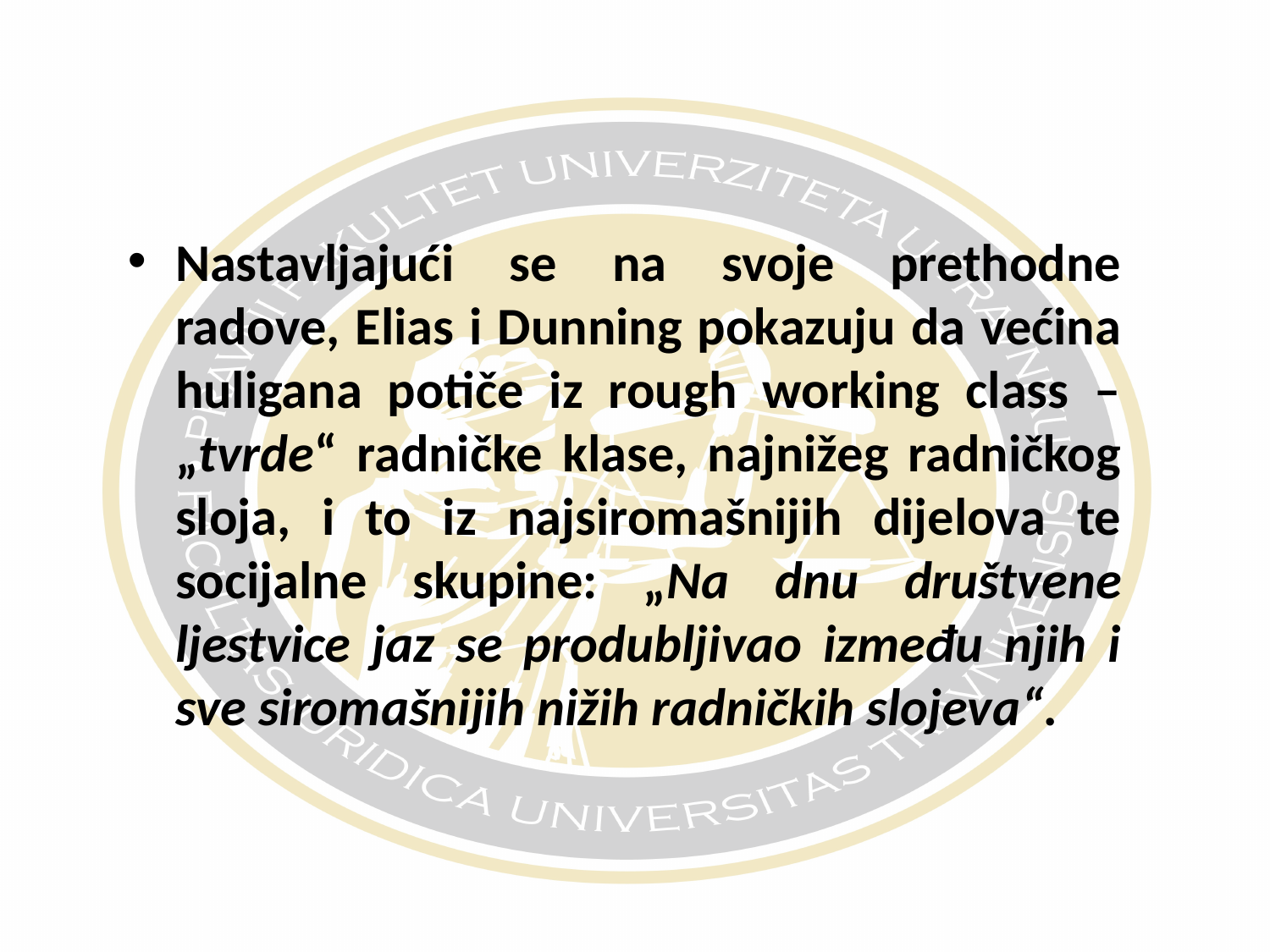

#
Nastavljajući se na svoje prethodne radove, Elias i Dunning pokazuju da većina huligana potiče iz rough working class – „tvrde“ radničke klase, najnižeg radničkog sloja, i to iz najsiromašnijih dijelova te socijalne skupine: „Na dnu društvene ljestvice jaz se produbljivao između njih i sve siromašnijih nižih radničkih slojeva“.